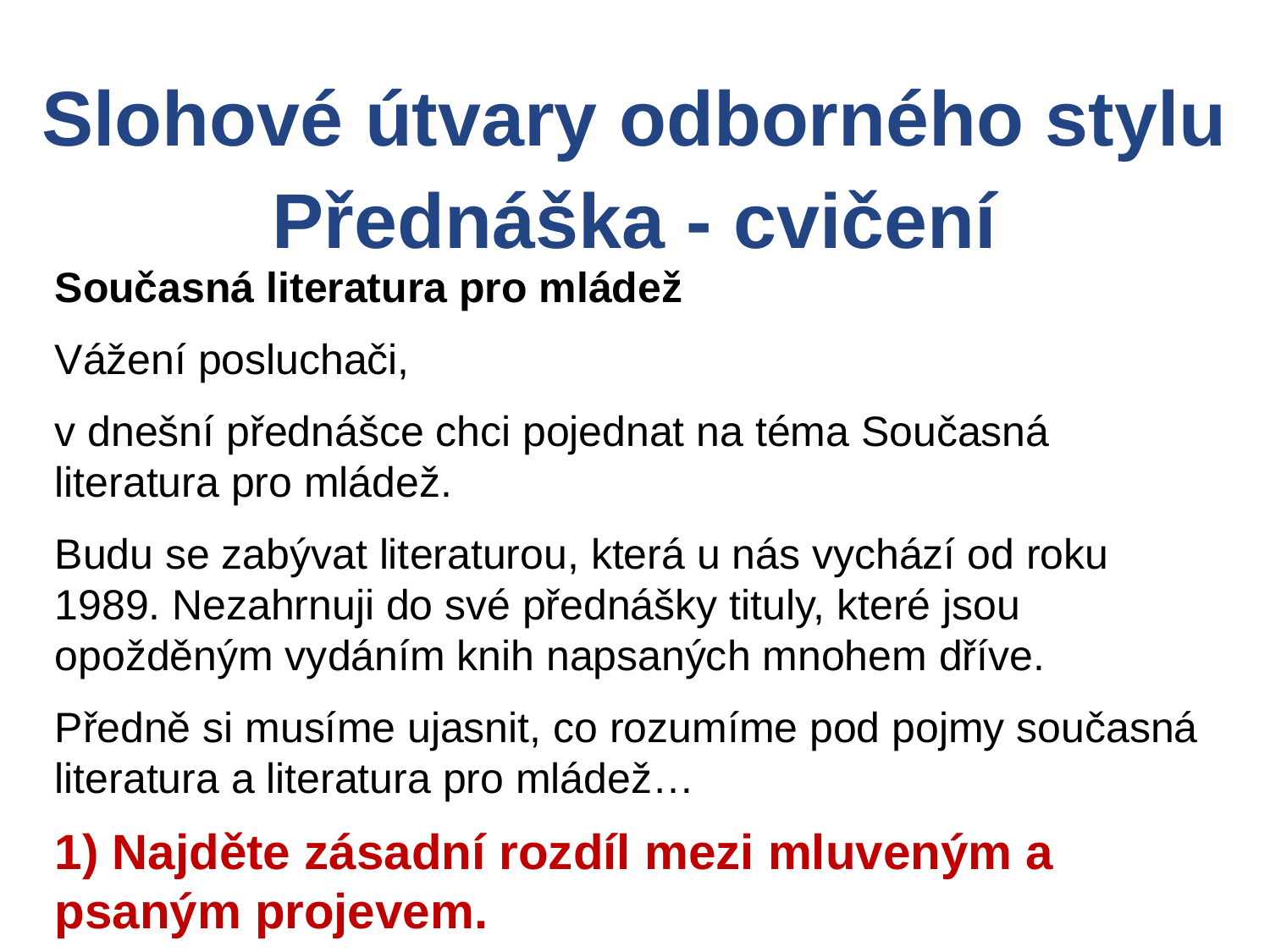

Slohové útvary odborného stylu
Přednáška - cvičení
Současná literatura pro mládež
Vážení posluchači,
v dnešní přednášce chci pojednat na téma Současná literatura pro mládež.
Budu se zabývat literaturou, která u nás vychází od roku 1989. Nezahrnuji do své přednášky tituly, které jsou opožděným vydáním knih napsaných mnohem dříve.
Předně si musíme ujasnit, co rozumíme pod pojmy současná literatura a literatura pro mládež…
1) Najděte zásadní rozdíl mezi mluveným a psaným projevem.